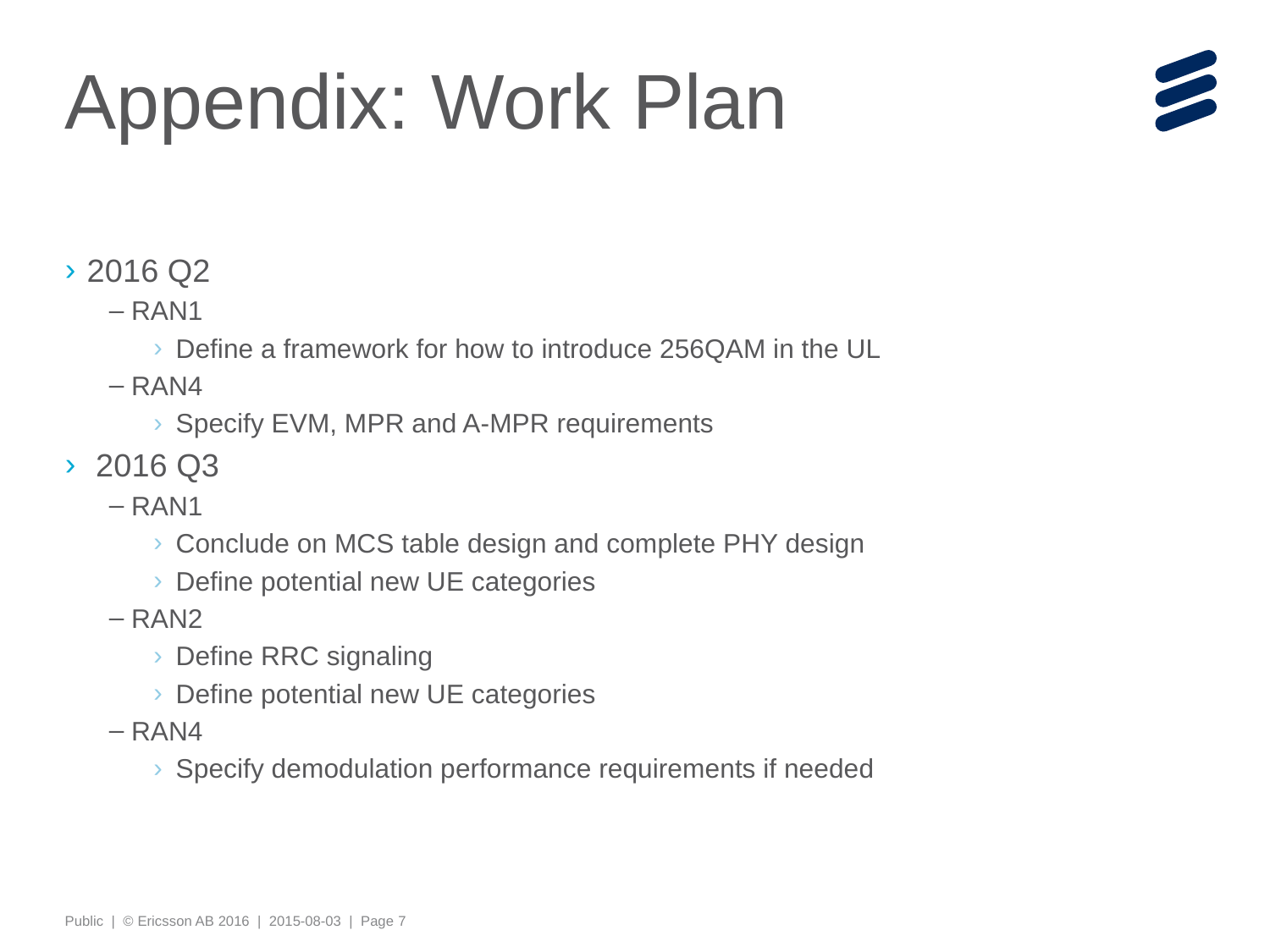

# Appendix: Work Plan
2016 Q2
RAN1
Define a framework for how to introduce 256QAM in the UL
RAN4
Specify EVM, MPR and A-MPR requirements
 2016 Q3
RAN1
Conclude on MCS table design and complete PHY design
Define potential new UE categories
RAN2
Define RRC signaling
Define potential new UE categories
RAN4
Specify demodulation performance requirements if needed